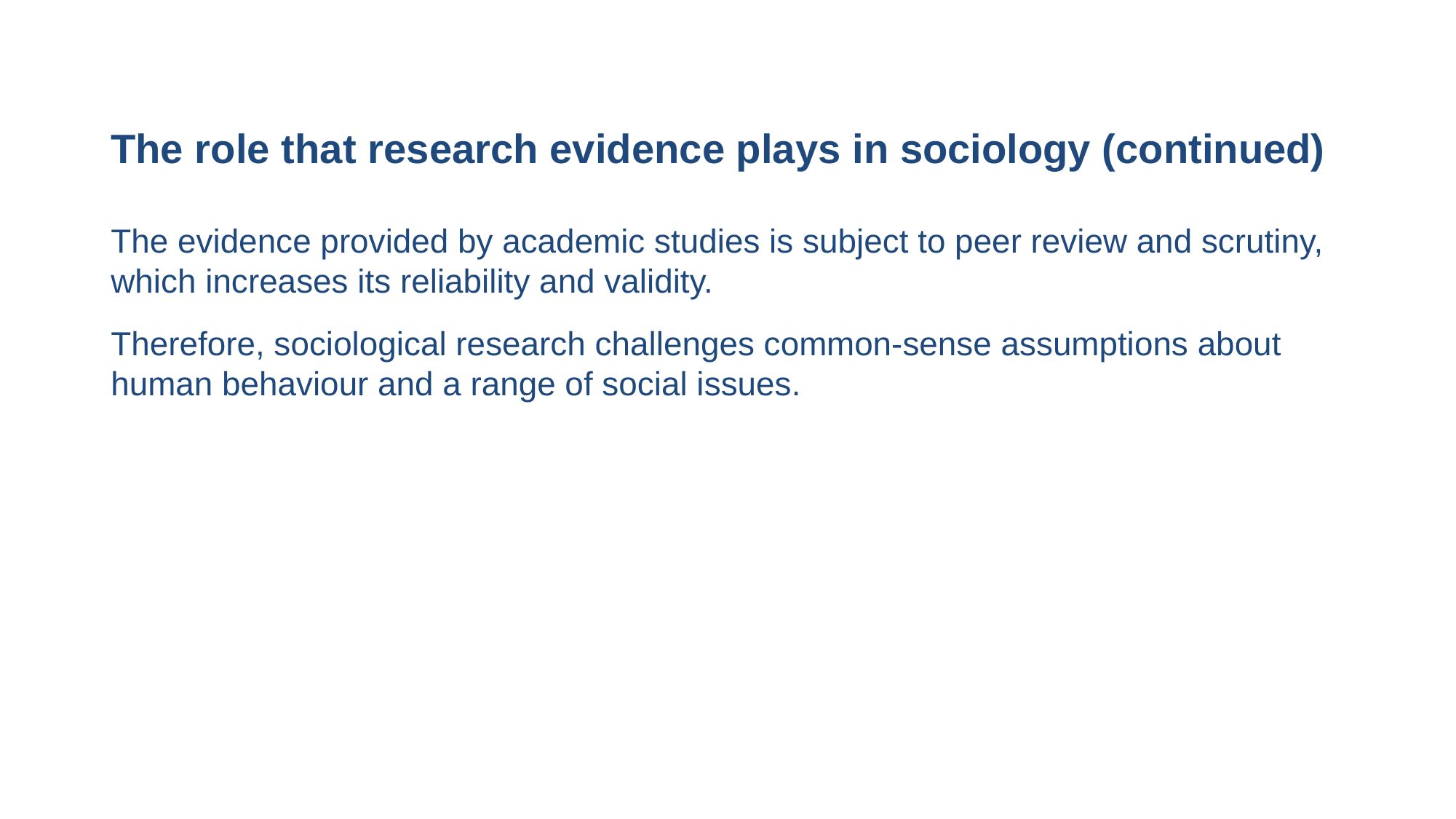

# The role that research evidence plays in sociology (continued)
The evidence provided by academic studies is subject to peer review and scrutiny, which increases its reliability and validity.
Therefore, sociological research challenges common-sense assumptions about human behaviour and a range of social issues.